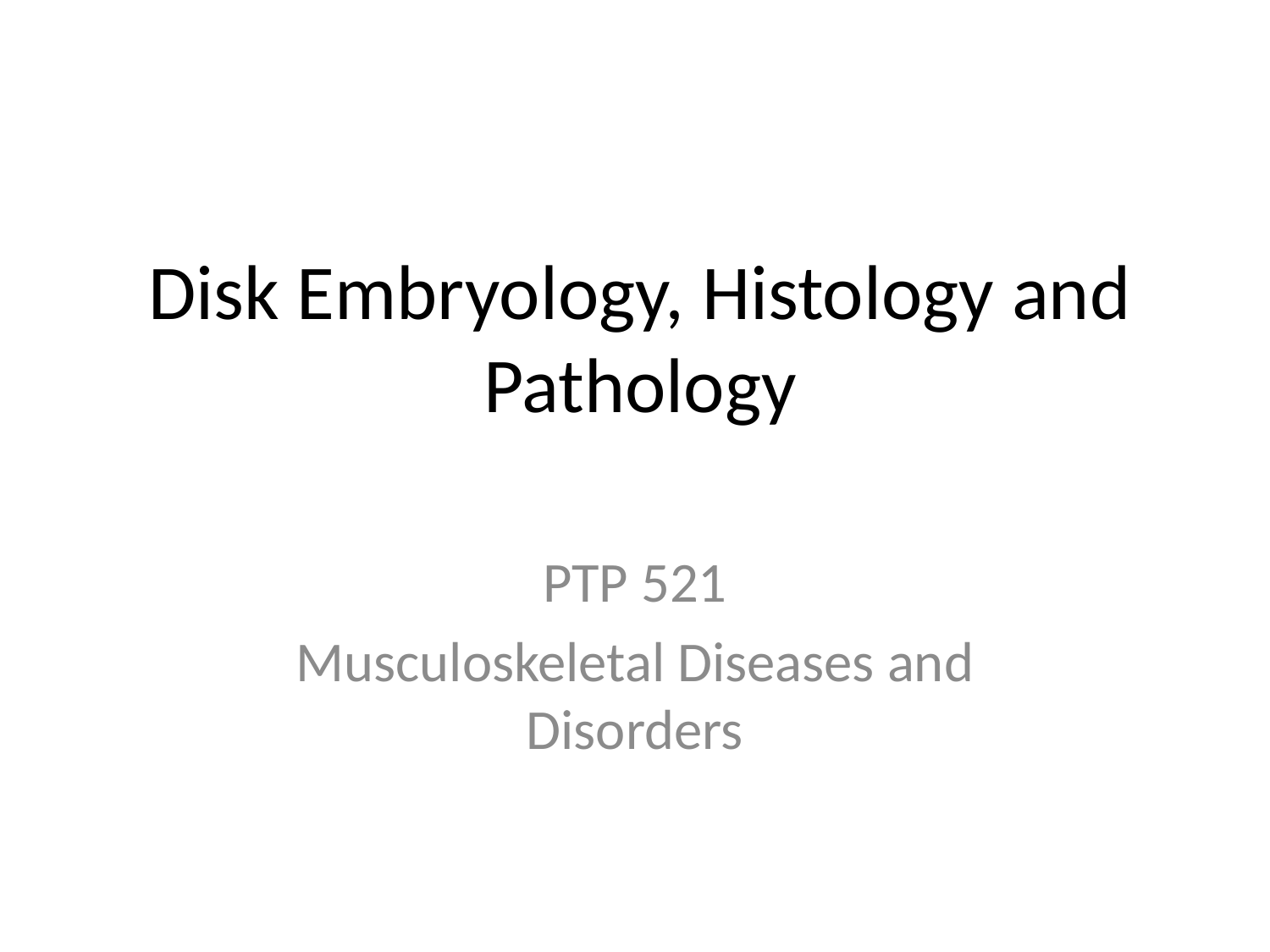

# Disk Embryology, Histology and Pathology
PTP 521
Musculoskeletal Diseases and Disorders